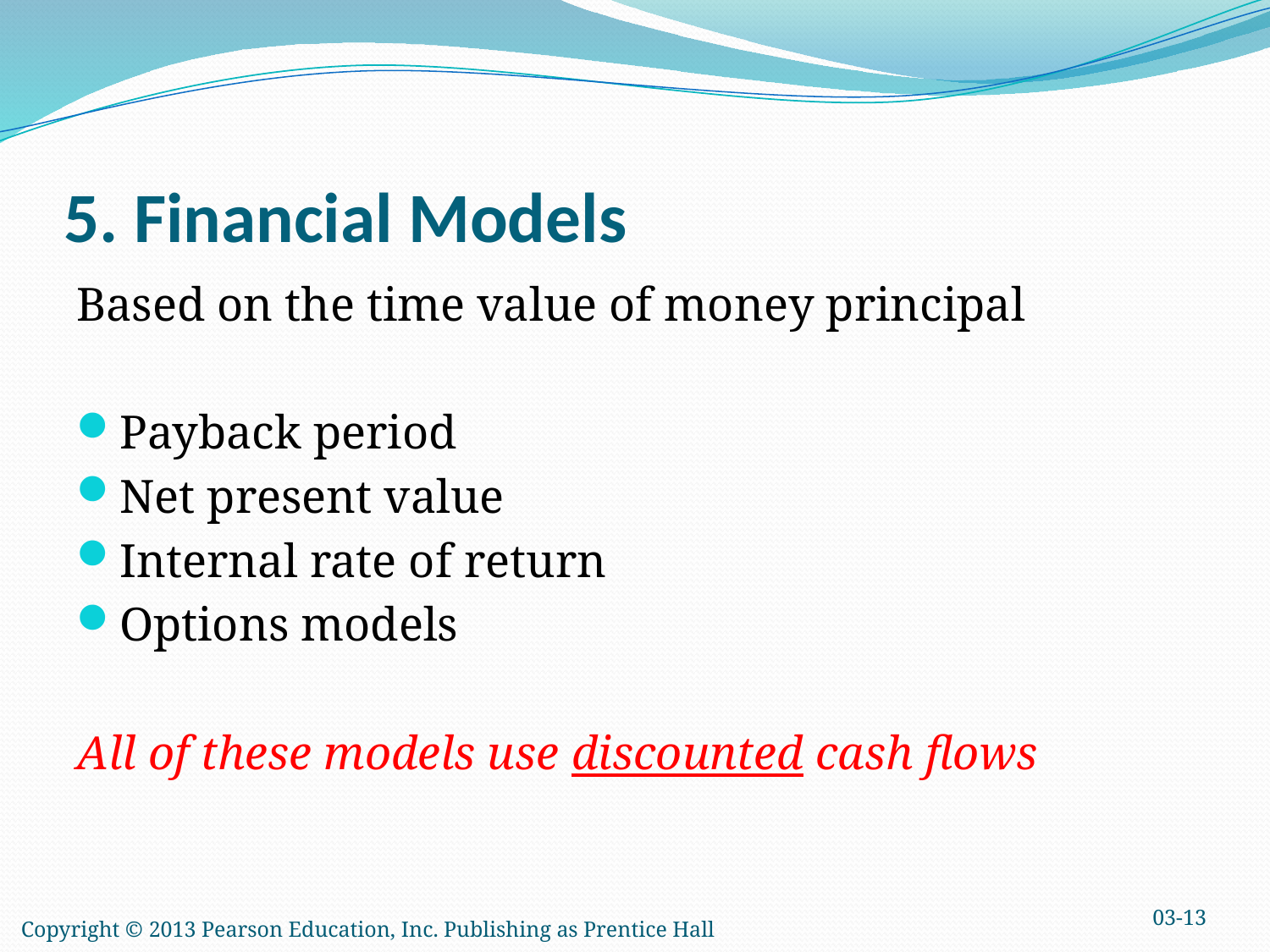

# 5. Financial Models
Based on the time value of money principal

Payback period
Net present value
Internal rate of return
Options models

All of these models use discounted cash flows

03-13